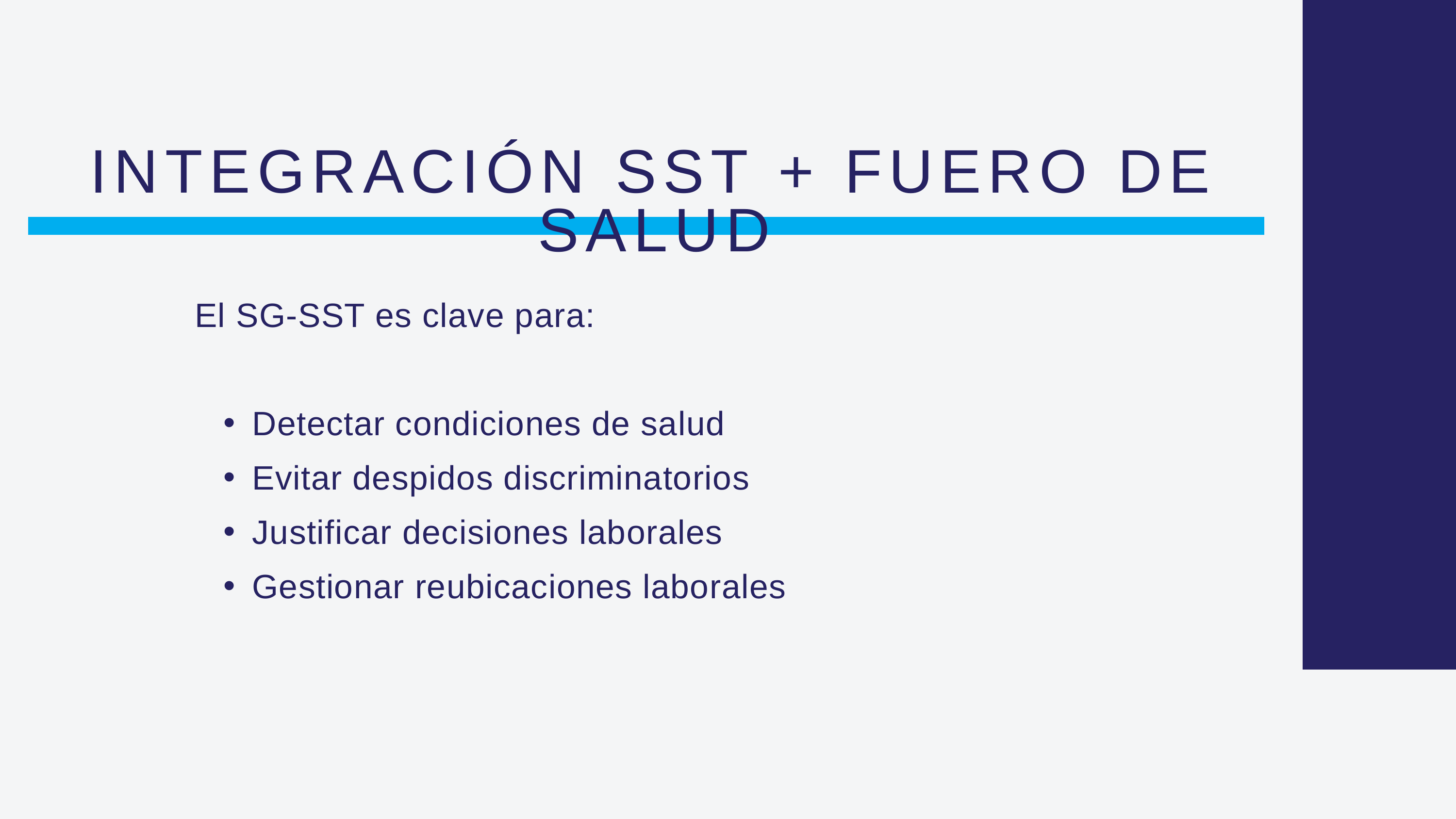

INTEGRACIÓN SST + FUERO DE SALUD

El SG-SST es clave para:

Detectar condiciones de salud
Evitar despidos discriminatorios
Justificar decisiones laborales
Gestionar reubicaciones laborales